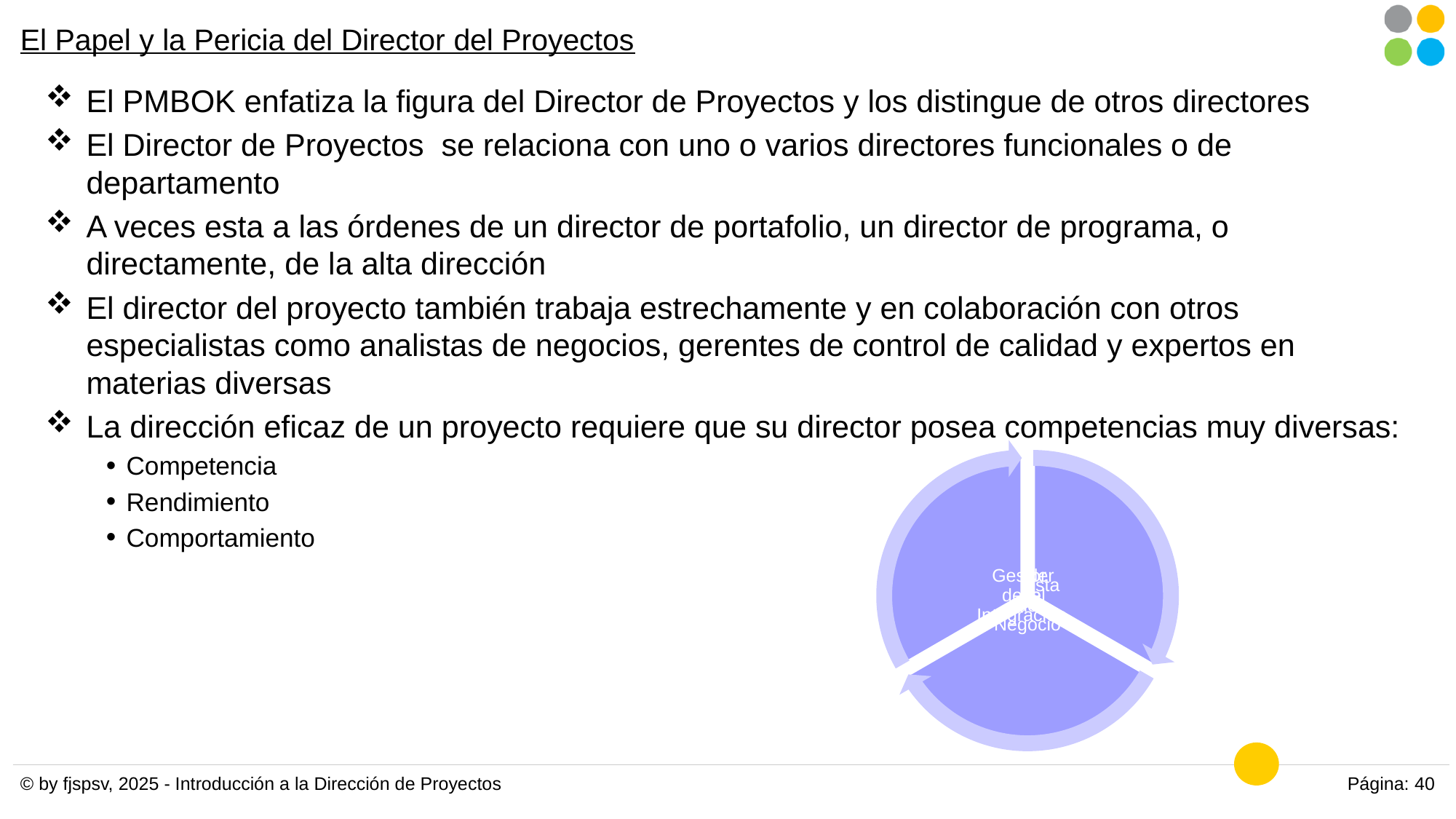

# El Papel y la Pericia del Director del Proyectos
El PMBOK enfatiza la figura del Director de Proyectos y los distingue de otros directores
El Director de Proyectos  se relaciona con uno o varios directores funcionales o de departamento
A veces esta a las órdenes de un director de portafolio, un director de programa, o directamente, de la alta dirección
El director del proyecto también trabaja estrechamente y en colaboración con otros especialistas como analistas de negocios, gerentes de control de calidad y expertos en materias diversas
La dirección eficaz de un proyecto requiere que su director posea competencias muy diversas:
Competencia
Rendimiento
Comportamiento

Líder
del
Equipo
Analista
de
Negocio
Gestor
de la
Integración
© by fjspsv, 2025 - Introducción a la Dirección de Proyectos
Página: 40